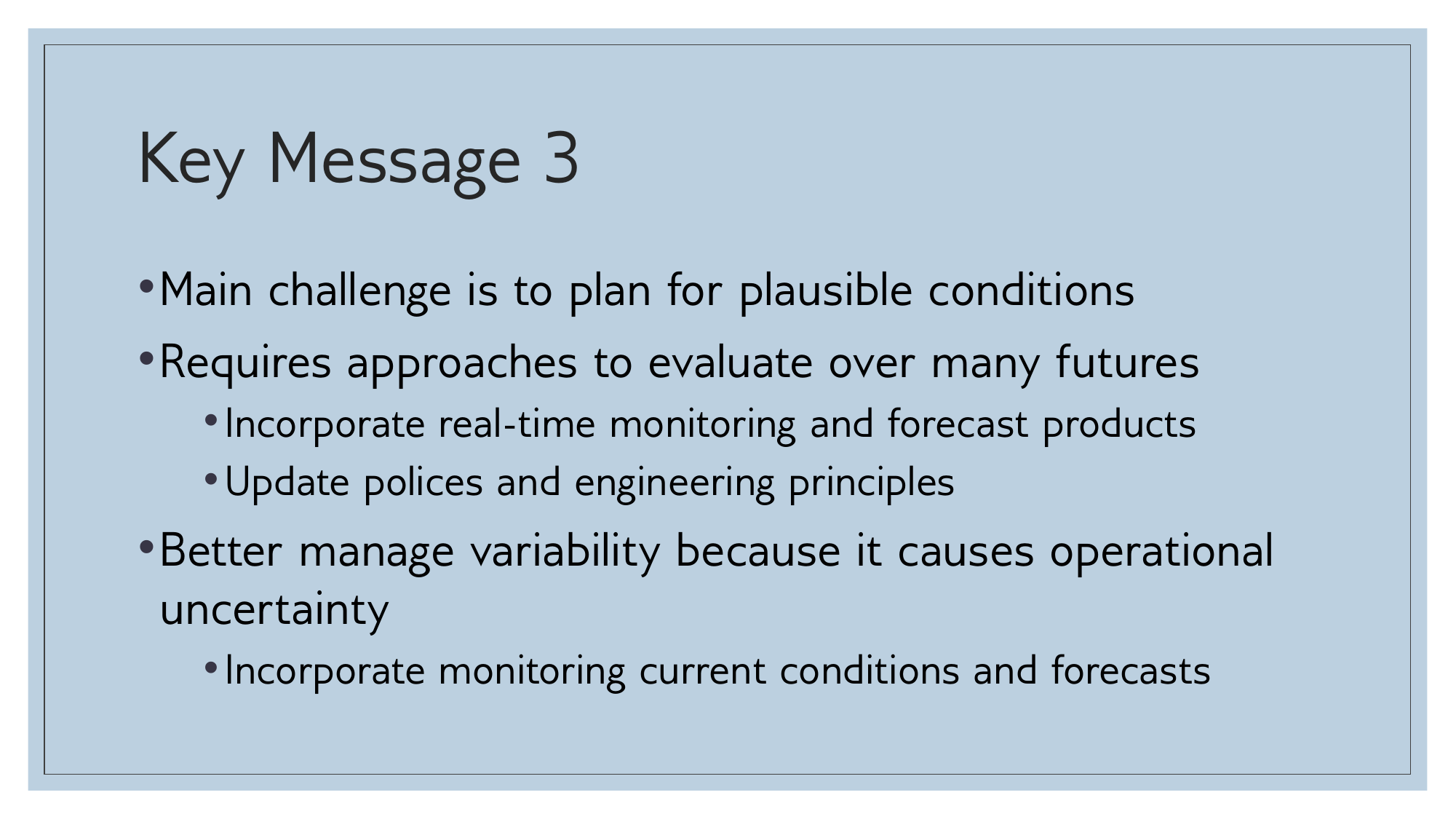

# Key Message 3
Main challenge is to plan for plausible conditions
Requires approaches to evaluate over many futures
Incorporate real-time monitoring and forecast products
Update polices and engineering principles
Better manage variability because it causes operational uncertainty
Incorporate monitoring current conditions and forecasts